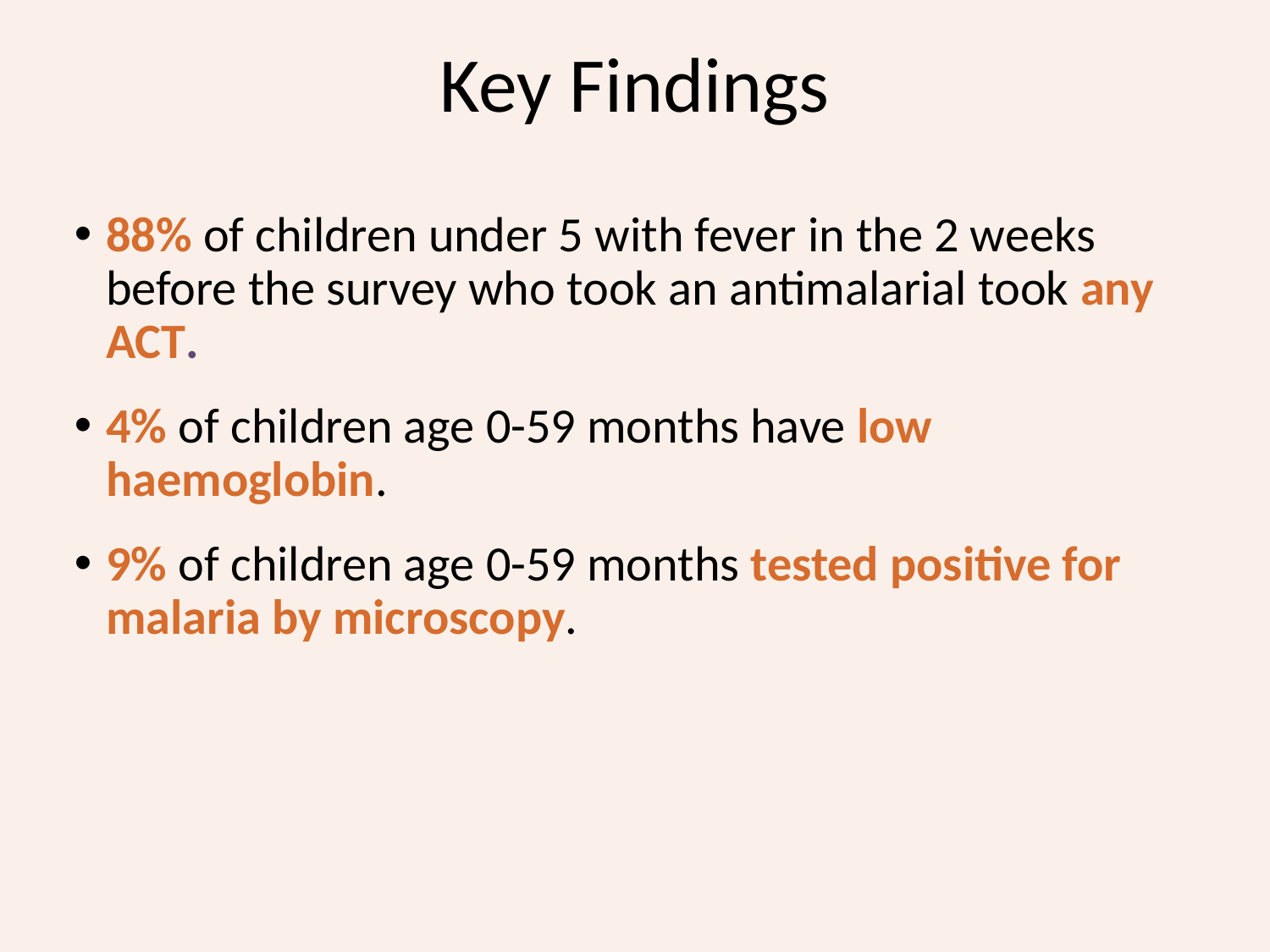

# Key Findings
88% of children under 5 with fever in the 2 weeks before the survey who took an antimalarial took any ACT.
4% of children age 0-59 months have low haemoglobin.
9% of children age 0-59 months tested positive for malaria by microscopy.